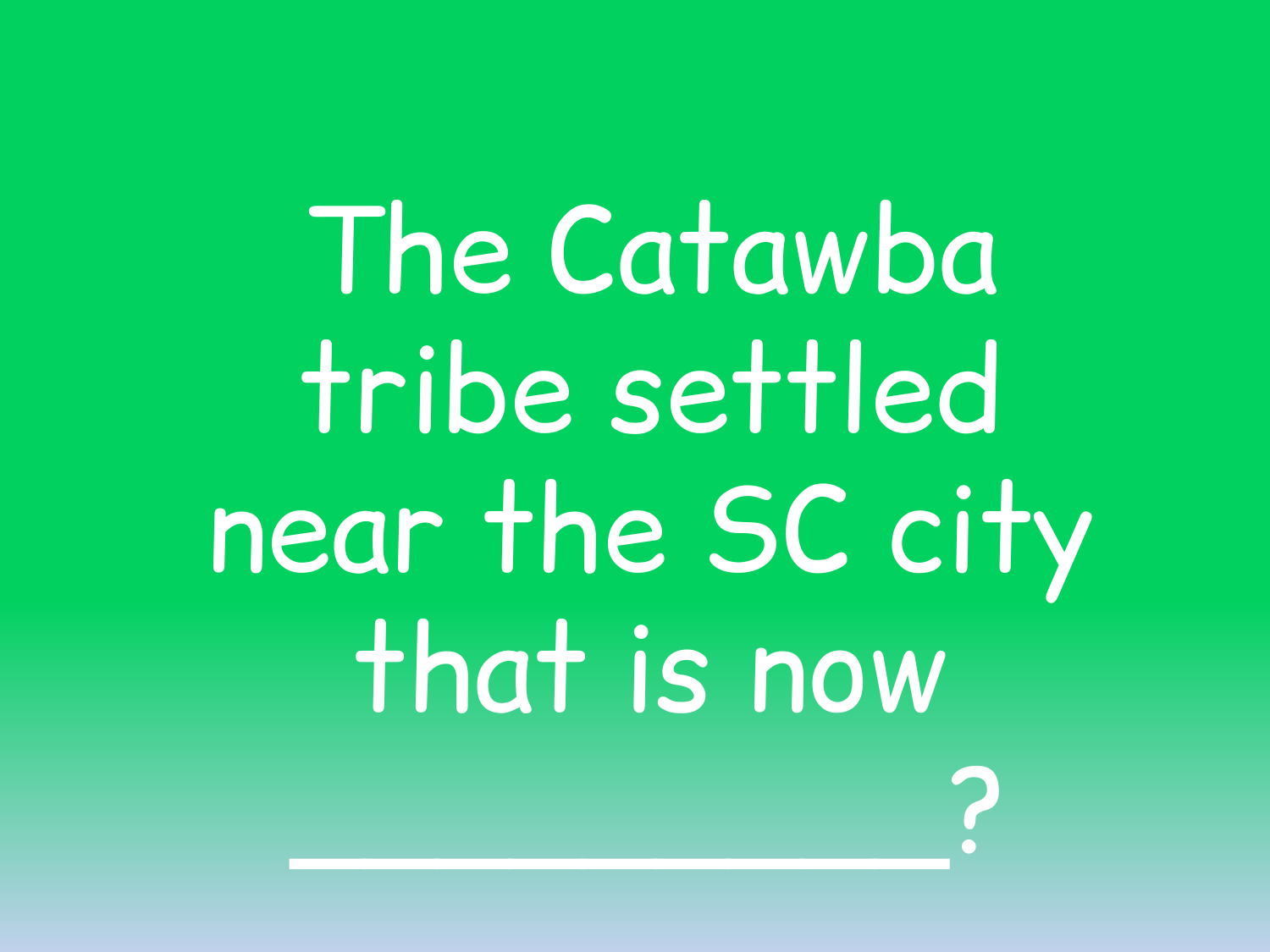

The Catawba tribe settled near the SC city that is now _________?